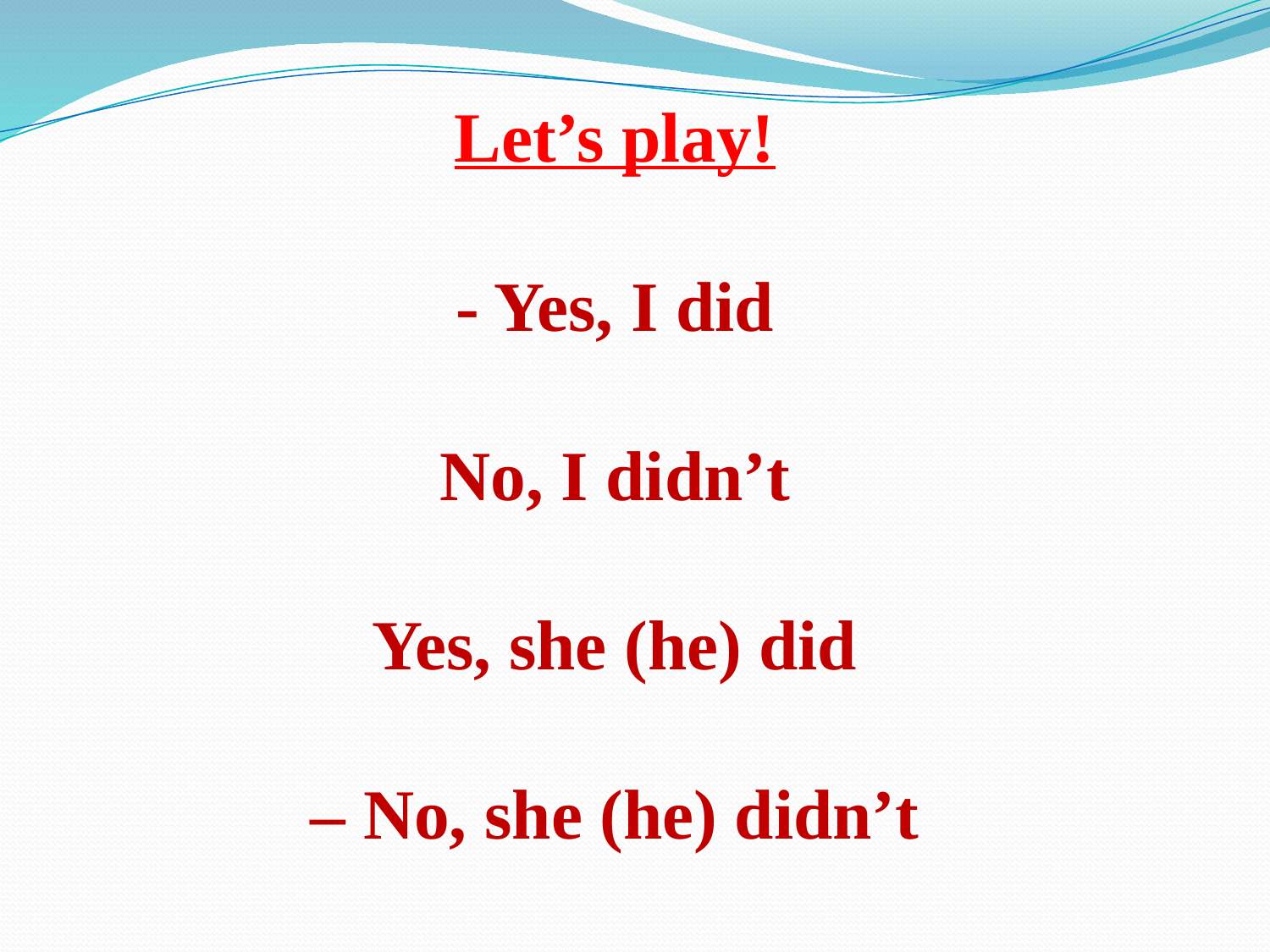

Let’s play!

- Yes, I did

No, I didn’t

Yes, she (he) did

– No, she (he) didn’t